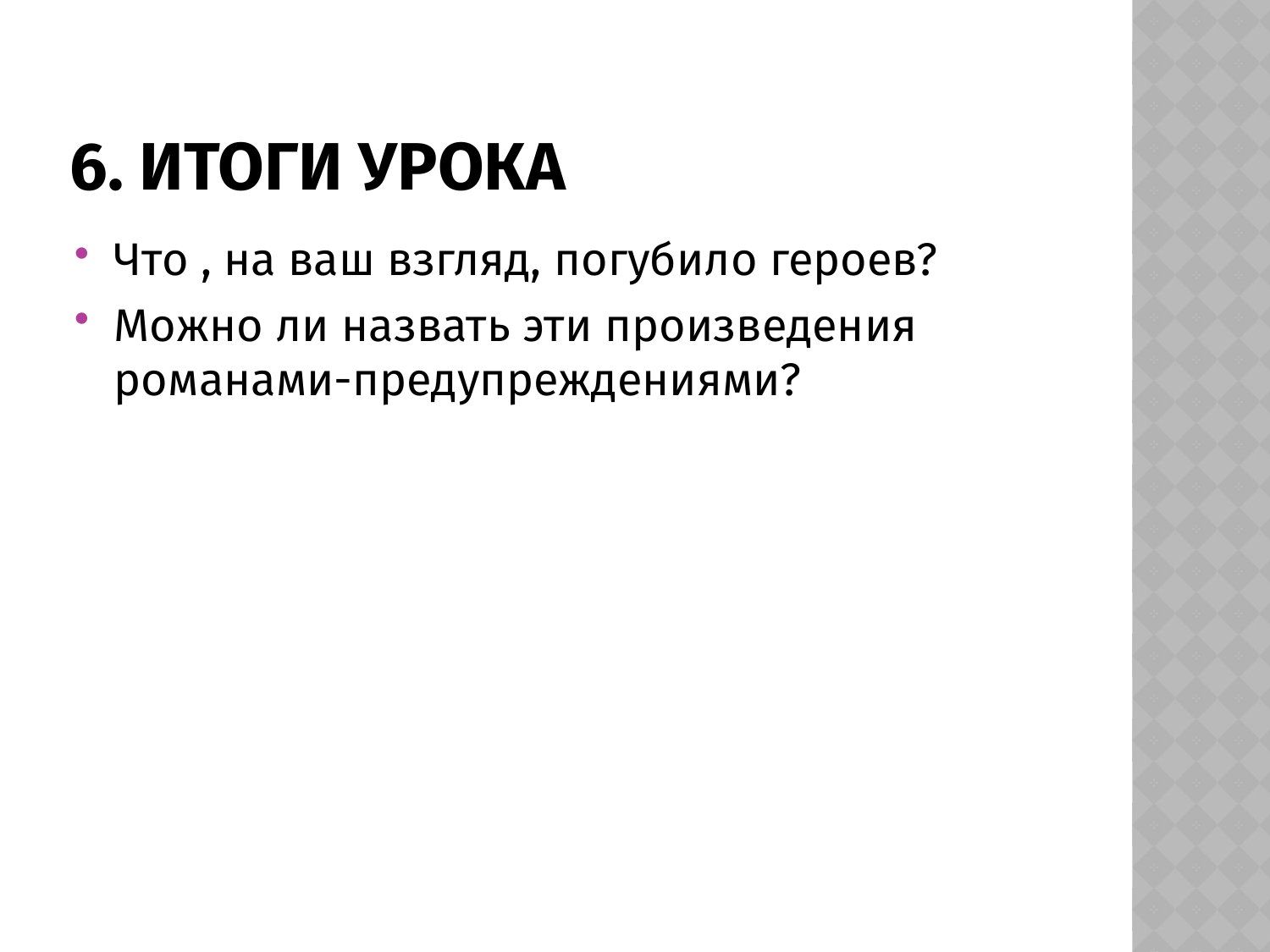

# 6. Итоги урока
Что , на ваш взгляд, погубило героев?
Можно ли назвать эти произведения романами-предупреждениями?